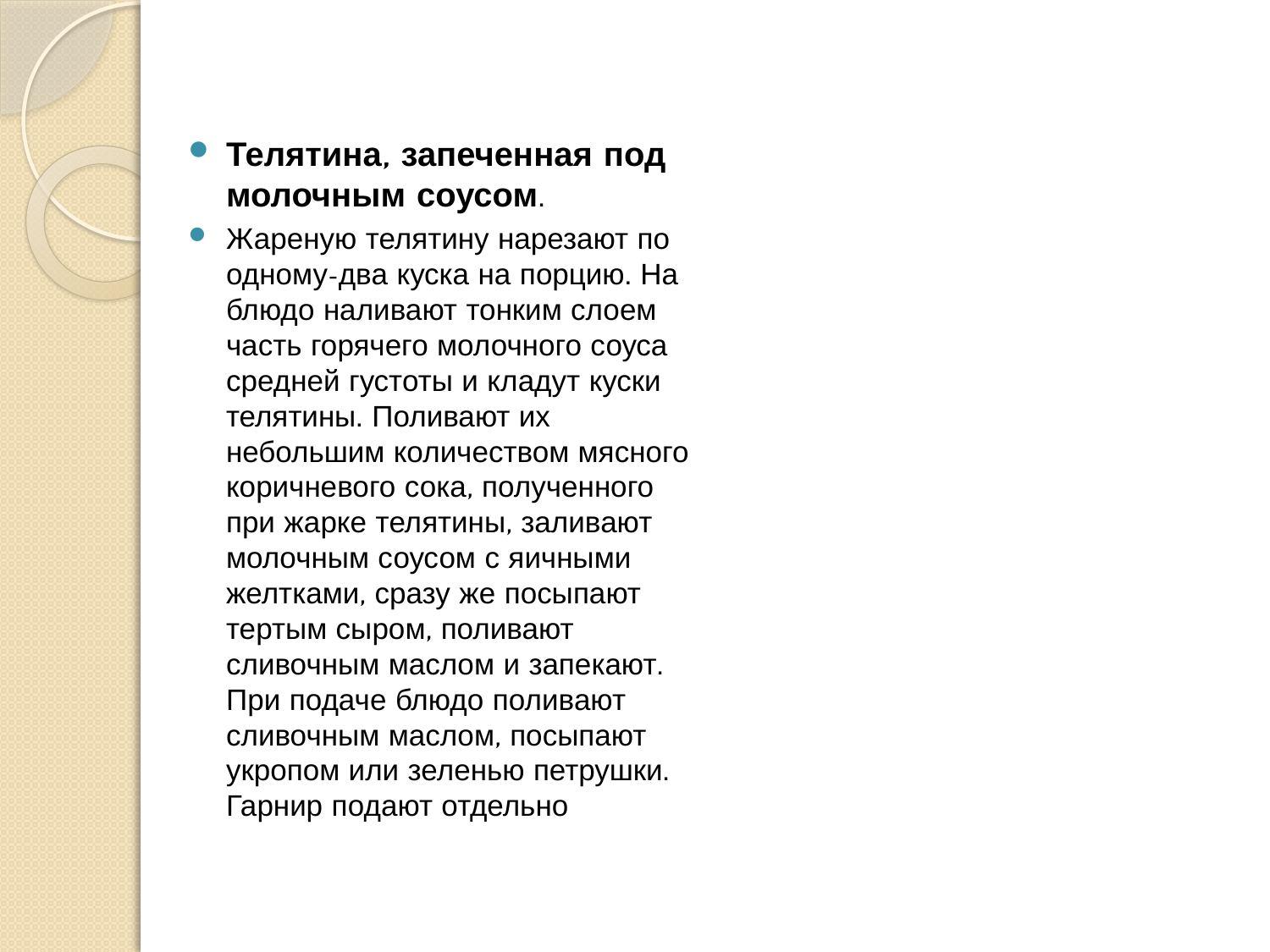

#
Телятина, запеченная под молочным соусом.
Жареную телятину нарезают по одному-два куска на порцию. На блюдо наливают тонким слоем часть горя­чего молочного соуса средней густоты и кладут куски телятины. Поливают их небольшим количеством мясного коричневого сока, полученного при жарке телятины, заливают молочным соусом с яичными желтками, сразу же посыпают тертым сыром, поливают сливочным маслом и запекают. При подаче блюдо поливают сливочным маслом, посыпают укропом или зеленью петрушки. Гарнир подают отдельно